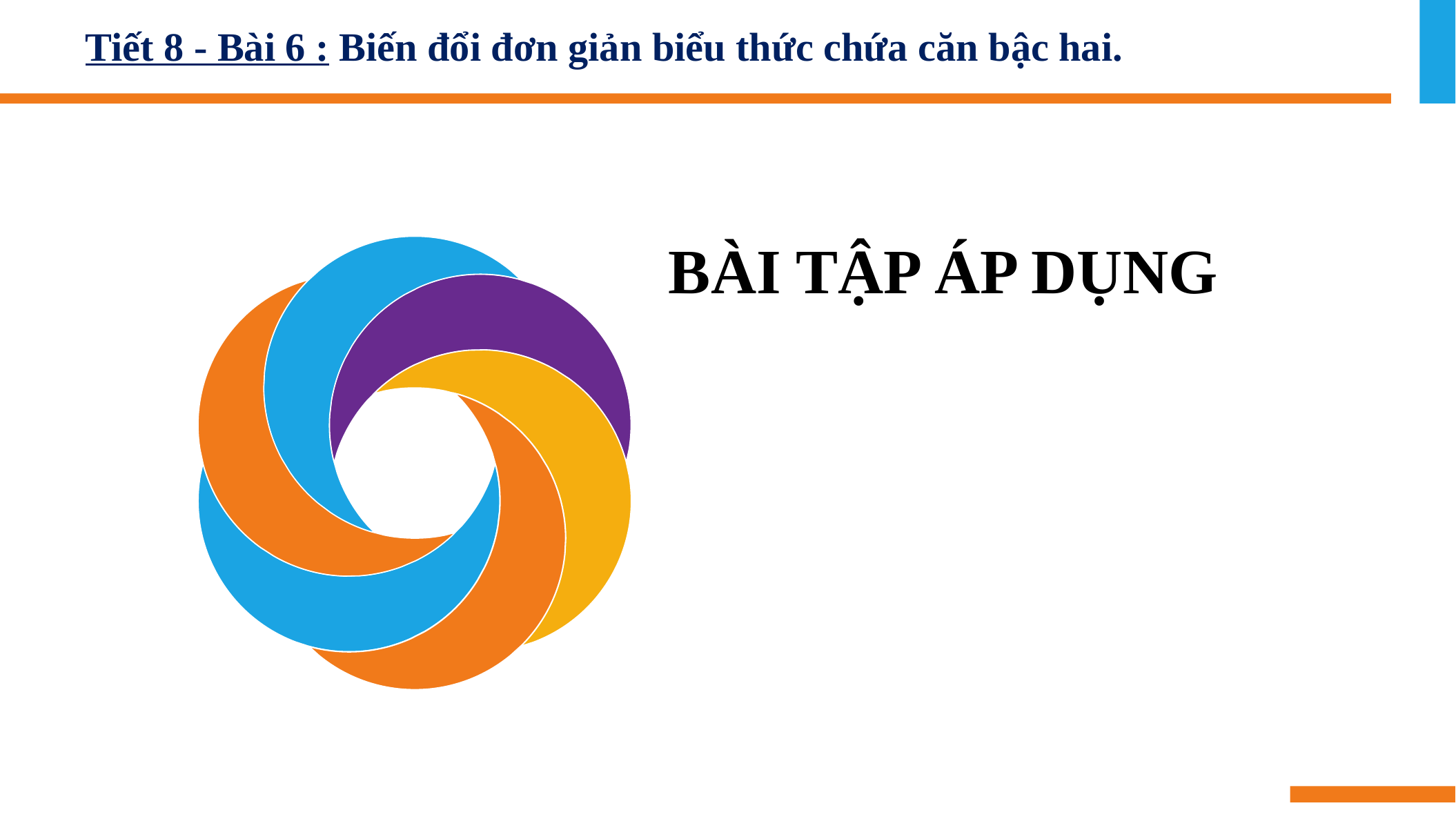

Tiết 8 - Bài 6 : Biến đổi đơn giản biểu thức chứa căn bậc hai.

BÀI TẬP ÁP DỤNG